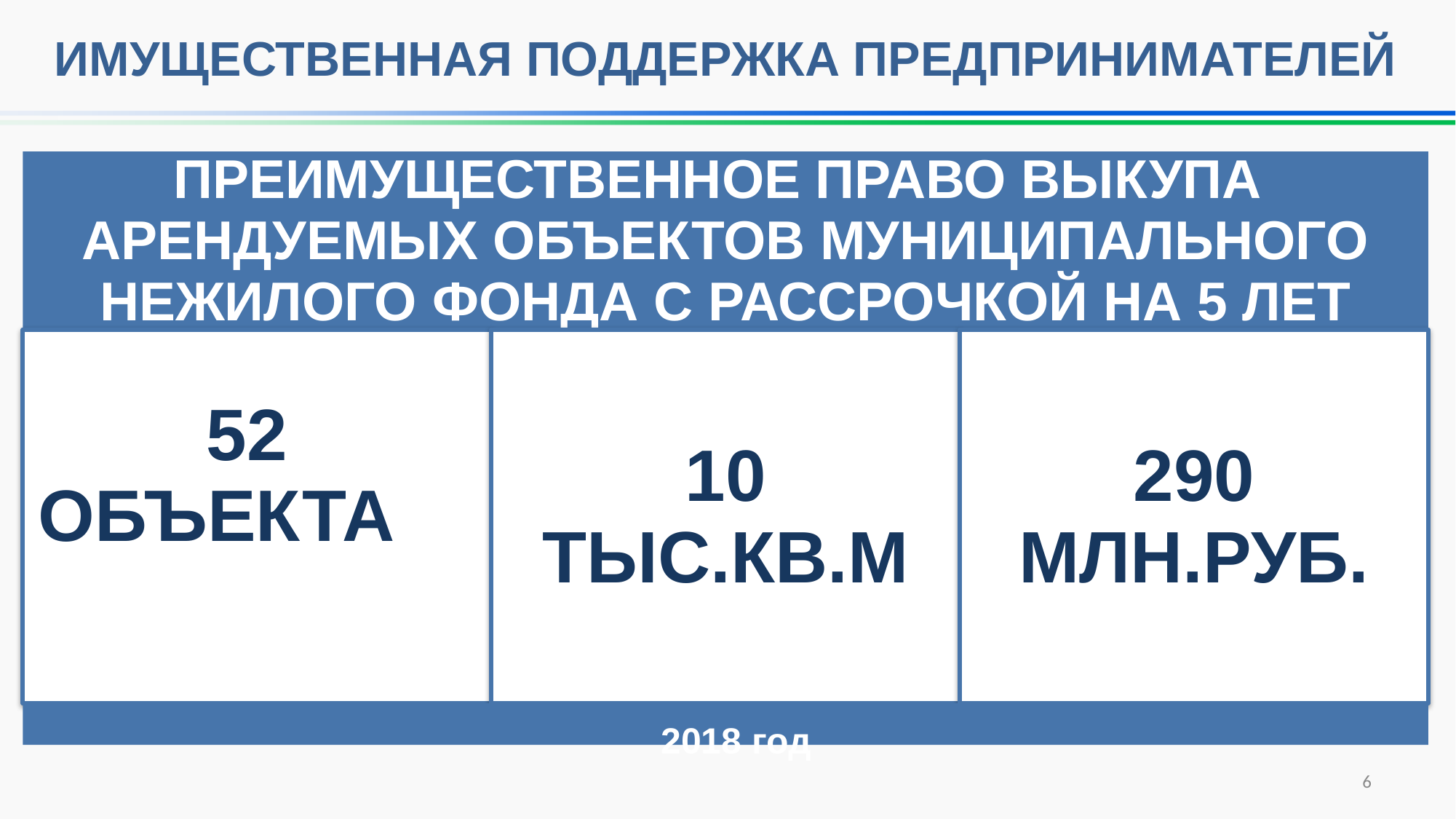

ИМУЩЕСТВЕННАЯ ПОДДЕРЖКА ПРЕДПРИНИМАТЕЛЕЙ
ПРЕИМУЩЕСТВЕННОЕ ПРАВО ВЫКУПА
АРЕНДУЕМЫХ ОБЪЕКТОВ МУНИЦИПАЛЬНОГО НЕЖИЛОГО ФОНДА С РАССРОЧКОЙ НА 5 ЛЕТ
52
ОБЪЕКТА
10
ТЫС.КВ.М
290 МЛН.РУБ.
2018 год
6